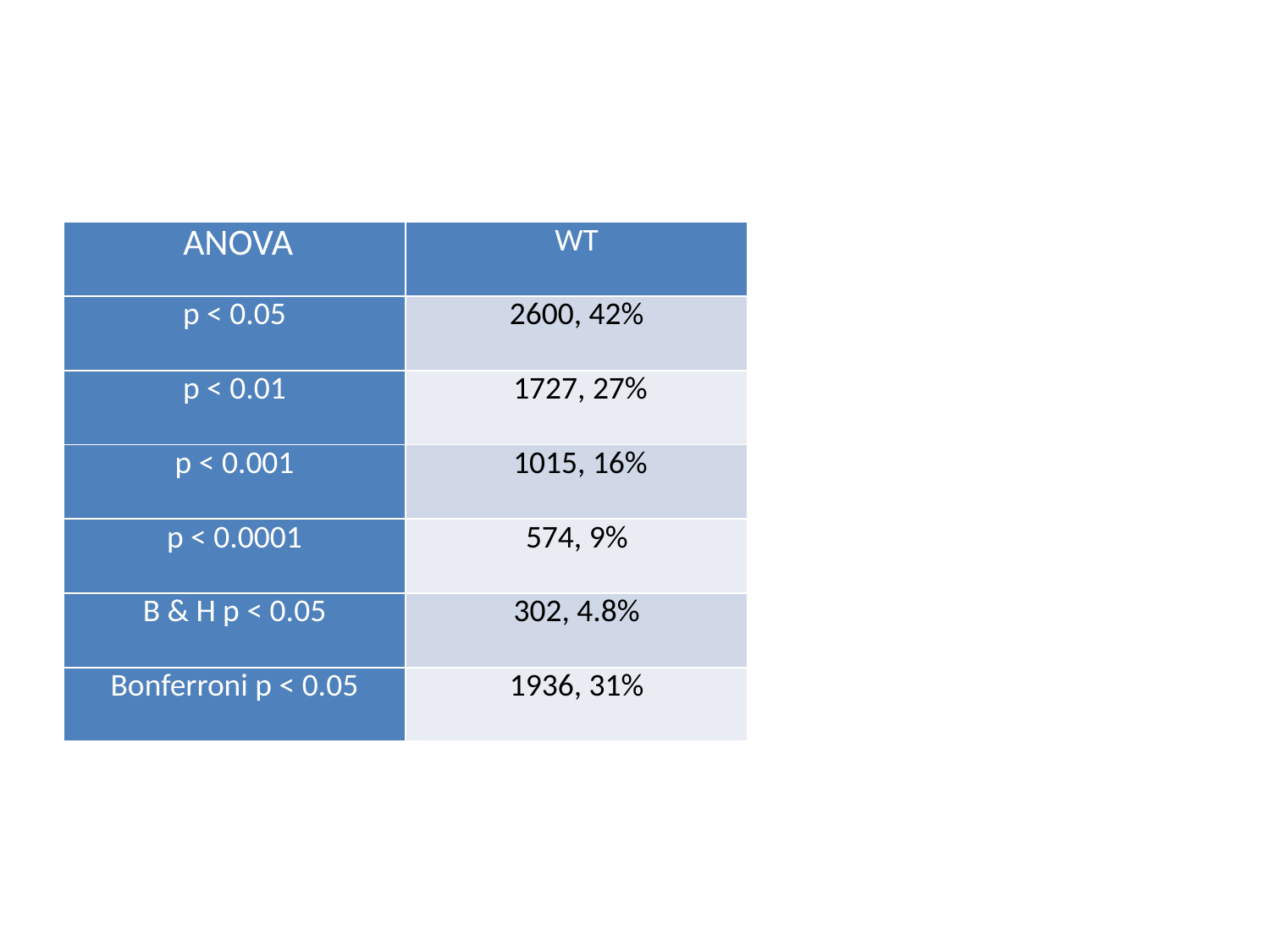

| ANOVA | WT |
| --- | --- |
| p < 0.05 | 2600, 42% |
| p < 0.01 | 1727, 27% |
| p < 0.001 | 1015, 16% |
| p < 0.0001 | 574, 9% |
| B & H p < 0.05 | 302, 4.8% |
| Bonferroni p < 0.05 | 1936, 31% |